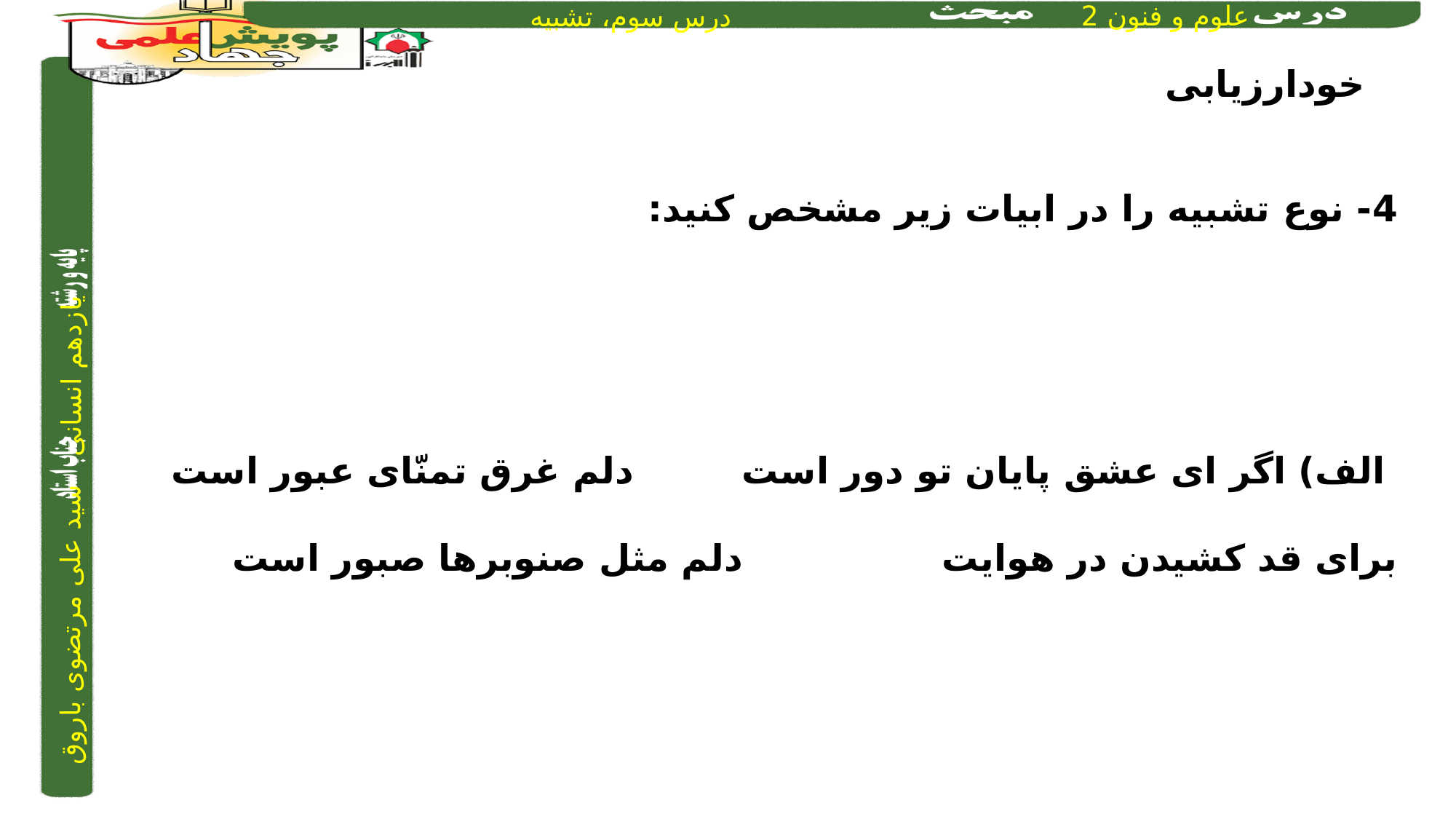

خودارزیابی
4- نوع تشبیه را در ابیات زیر مشخص کنید:

 الف) اگر ای عشق پایان تو دور است 		دلم غرق تمنّای عبور است
برای قد کشیدن در هوایت 			دلم مثل صنوبرها صبور است